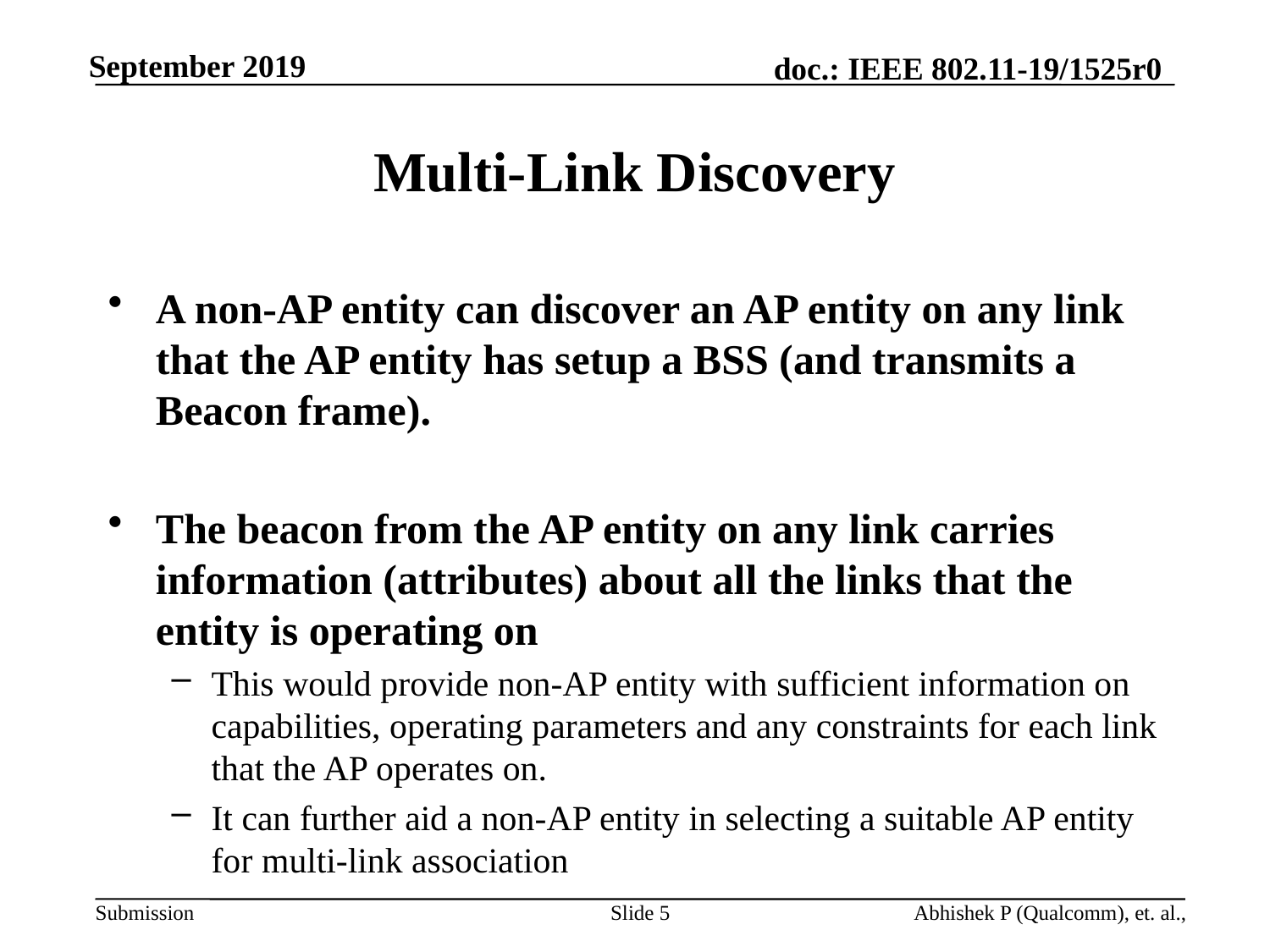

# Multi-Link Discovery
A non-AP entity can discover an AP entity on any link that the AP entity has setup a BSS (and transmits a Beacon frame).

The beacon from the AP entity on any link carries information (attributes) about all the links that the entity is operating on
This would provide non-AP entity with sufficient information on capabilities, operating parameters and any constraints for each link that the AP operates on.
It can further aid a non-AP entity in selecting a suitable AP entity for multi-link association
Slide 5
Abhishek P (Qualcomm), et. al.,